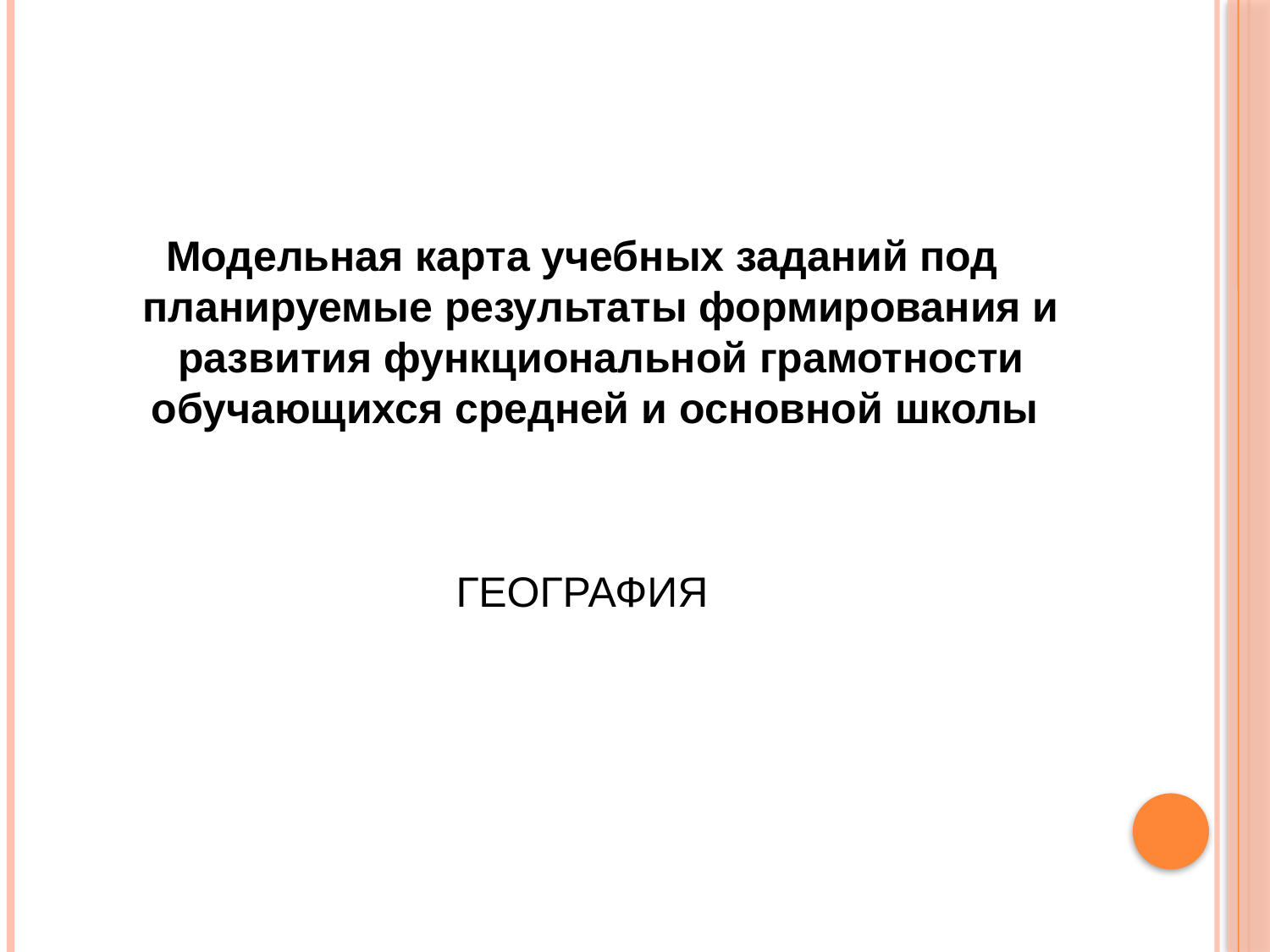

Модельная карта учебных заданий под планируемые результаты формирования и развития функциональной грамотности обучающихся средней и основной школы

ГЕОГРАФИЯ